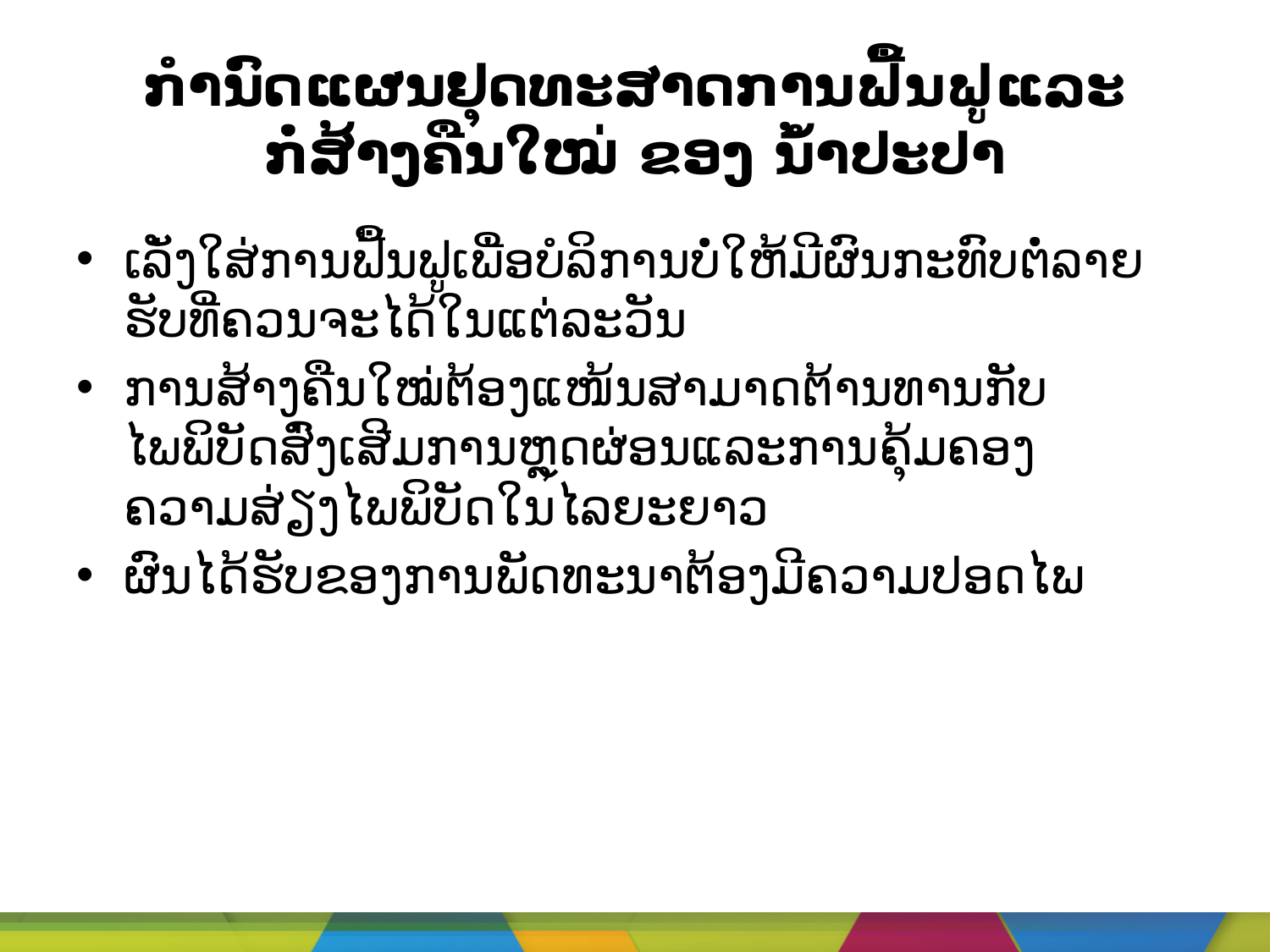

# ກຳນົດ​​ແຜນ​ຢຸດ​ທະ​ສາດການຟື້ນຟູແລະກໍ່ສ້າງຄືນໃໝ່ ຂອງ ນໍ້າປະປາ
ເລັ່ງໃສ່ການຟື້ນຟູເພື່ອບໍລິການບໍ່ໃຫ້ມີຜົນກະທົບຕໍ່ລາຍຮັບທີ່ຄວນຈະໄດ້ໃນແຕ່ລະວັນ
ການສ້າງຄືນໃໝ່ຕ້ອງແໜ້ນສາມາດຕ້ານທານກັບໄພພິບັດສົ່ງເສີມການຫຼຸດຜ່ອນແລະການຄຸ້ມຄອງຄວາມສ່ຽງໄພພິບັດໃນໄລຍະຍາວ
ຜົນໄດ້ຮັບຂອງການພັດທະນາຕ້ອງມີຄວາມປອດໄພ